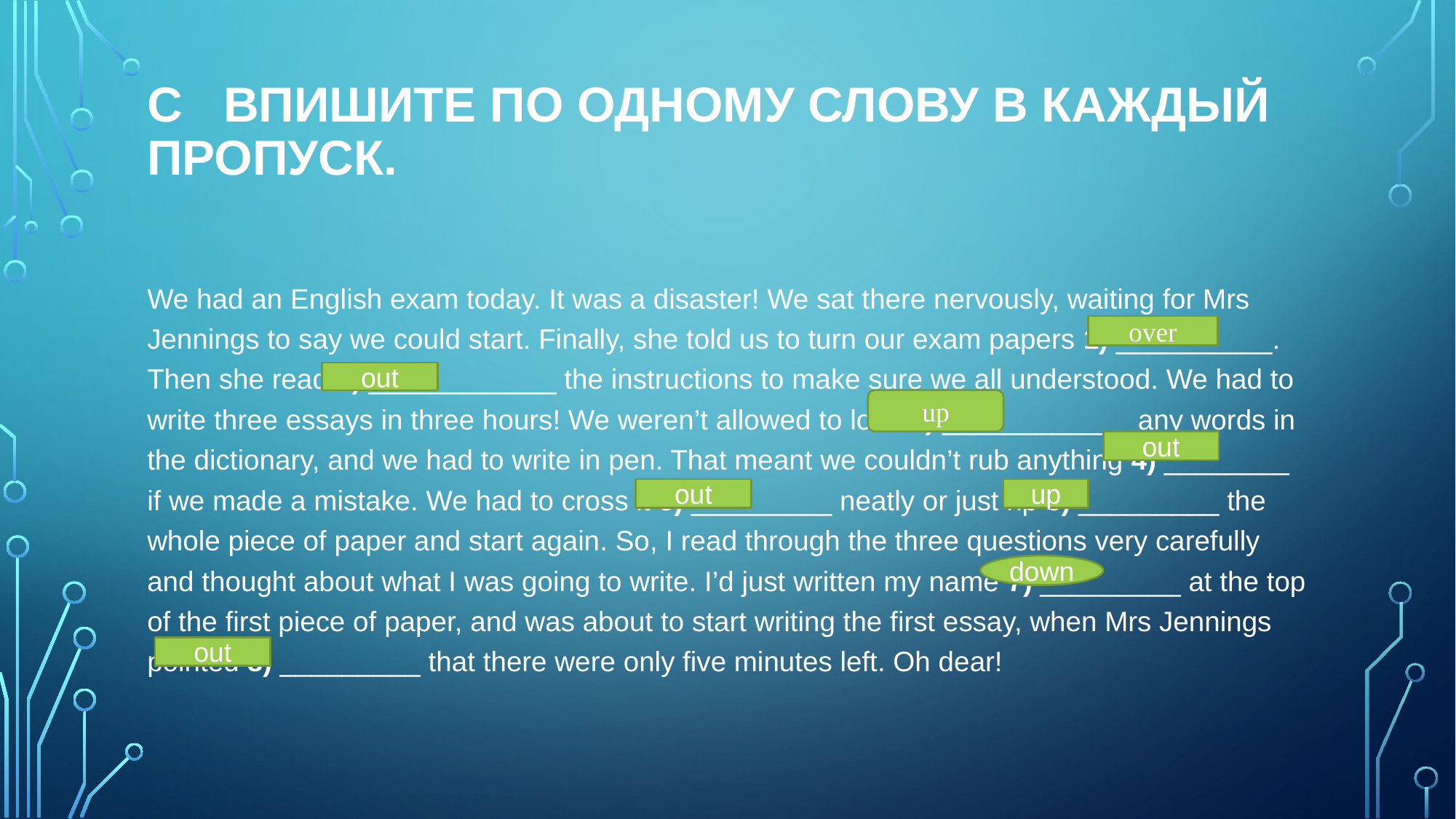

# С   Впишите по одному слову в каждый пропуск.
We had an English exam today. It was a disaster! We sat there nervously, waiting for Mrs Jennings to say we could start. Finally, she told us to turn our exam papers 1) __________. Then she read 2) ____________ the instructions to make sure we all understood. We had to write three essays in three hours! We weren’t allowed to look 3) ____________ any words in the dictionary, and we had to write in pen. That meant we couldn’t rub anything 4) ________ if we made a mistake. We had to cross it 5) _________ neatly or just rip 6) _________ the whole piece of paper and start again. So, I read through the three questions very carefully and thought about what I was going to write. I’d just written my name 7) _________ at the top of the first piece of paper, and was about to start writing the first essay, when Mrs Jennings pointed 8) _________ that there were only five minutes left. Oh dear!

 over
out
up
out
out
up
down
out